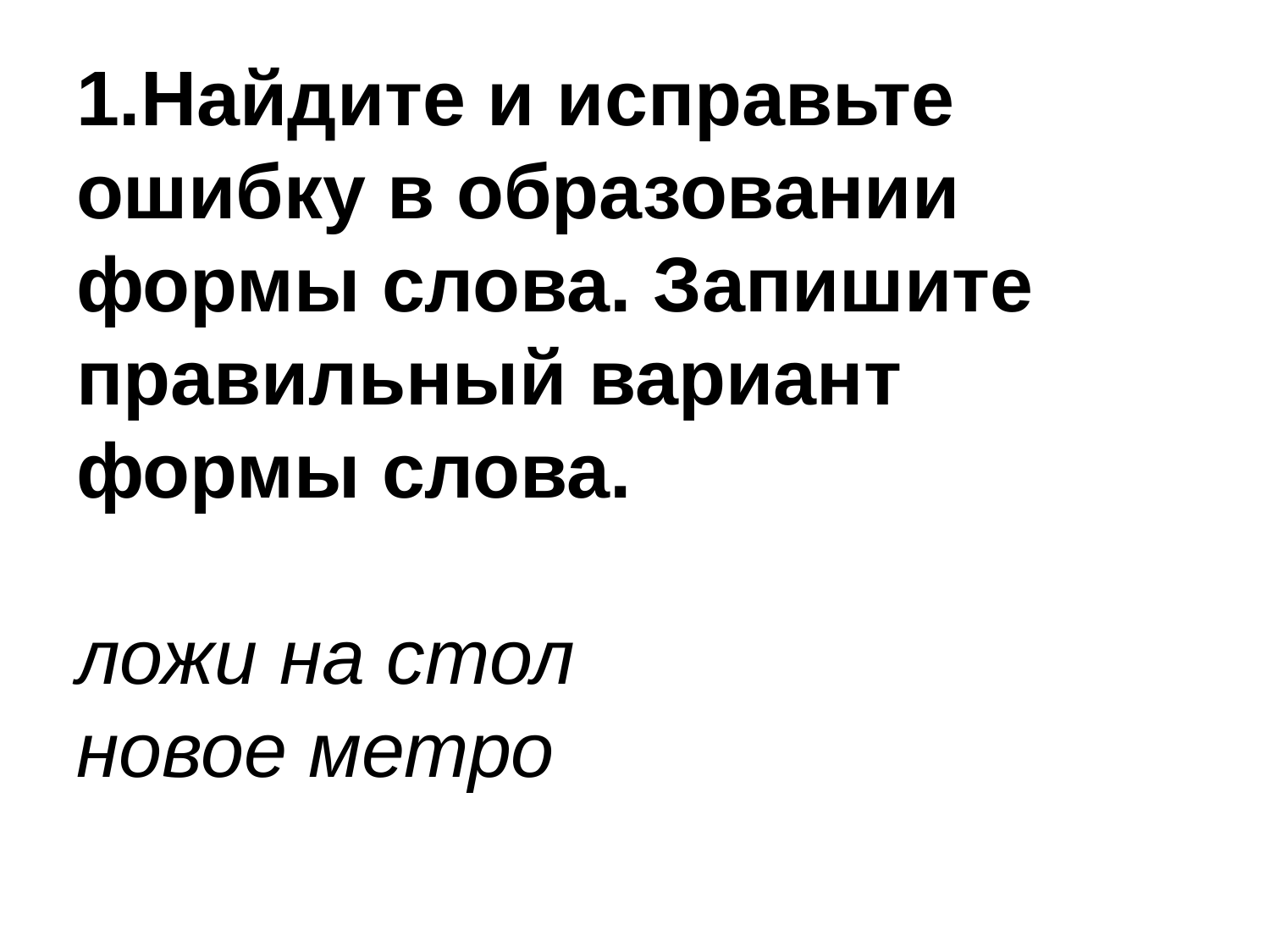

# 1.Найдите и исправьте ошибку в образовании формы слова. Запишите правильный вариант формы слова. ложи на стол новое метро